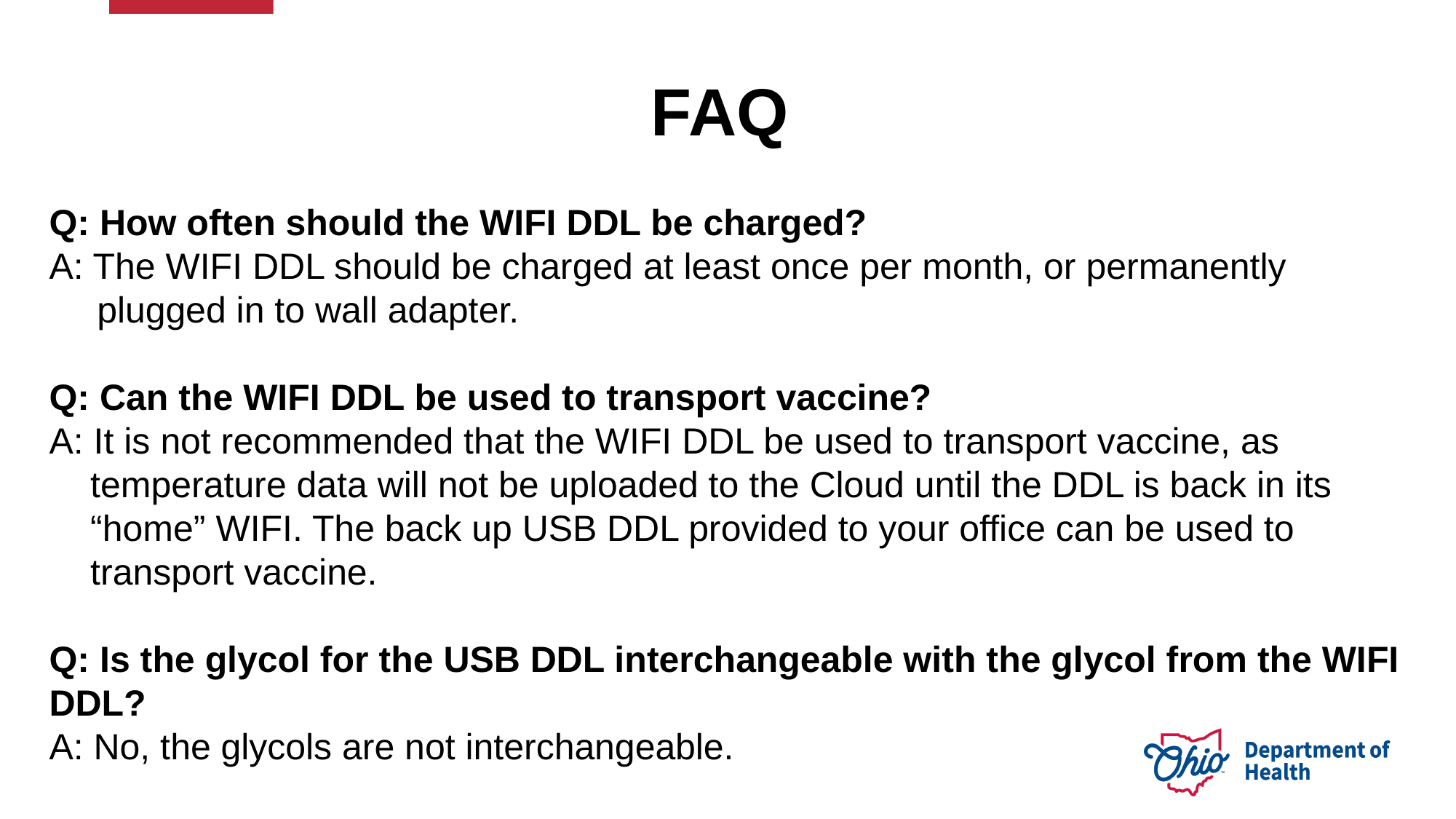

# FAQ
Q: How often should the WIFI DDL be charged?
A: The WIFI DDL should be charged at least once per month, or permanently plugged in to wall adapter.

Q: Can the WIFI DDL be used to transport vaccine?
A: It is not recommended that the WIFI DDL be used to transport vaccine, as temperature data will not be uploaded to the Cloud until the DDL is back in its “home” WIFI. The back up USB DDL provided to your office can be used to transport vaccine.

Q: Is the glycol for the USB DDL interchangeable with the glycol from the WIFI DDL?
A: No, the glycols are not interchangeable.